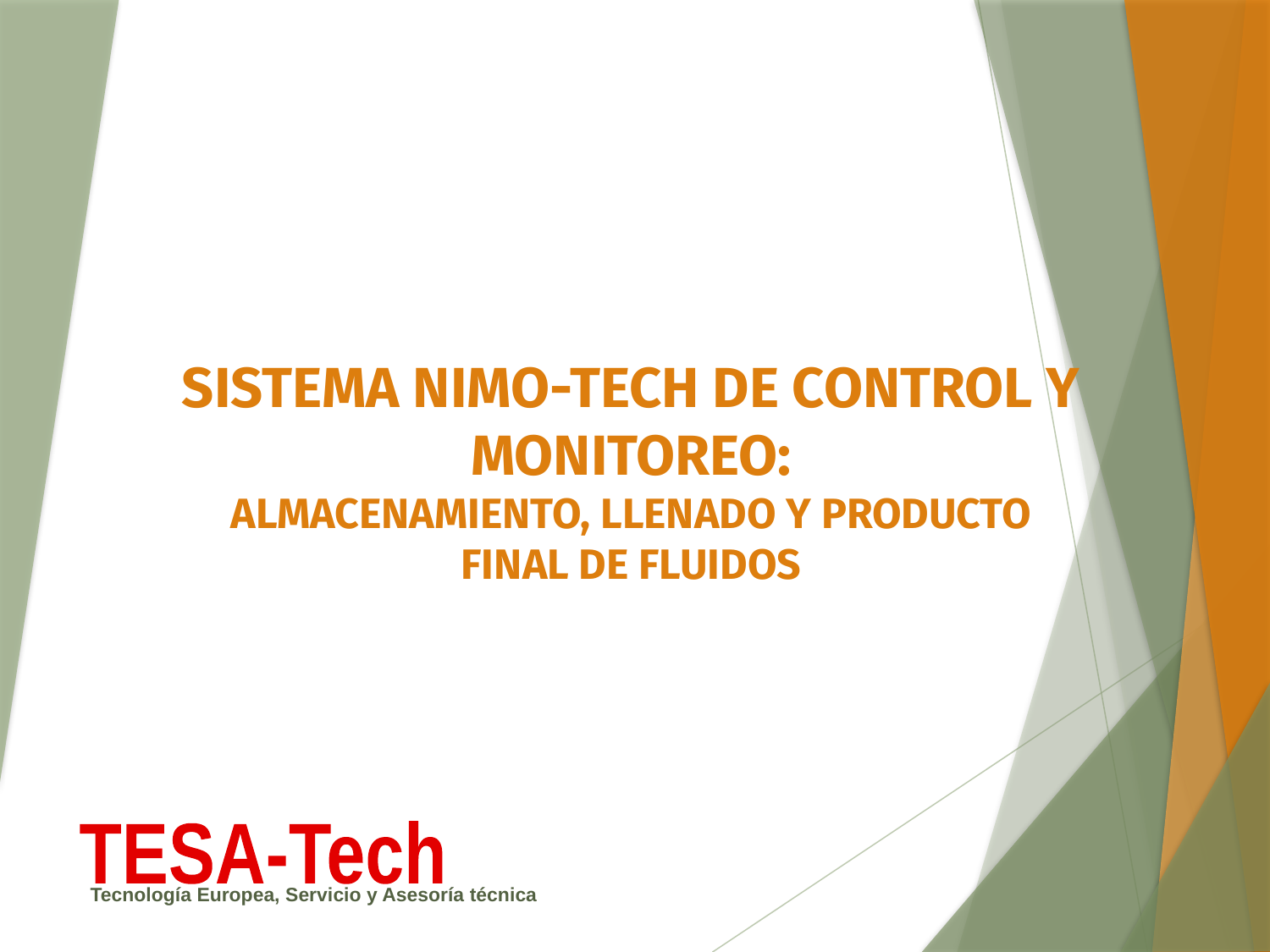

SISTEMA NIMO-TECH DE CONTROL Y MONITOREO:
ALMACENAMIENTO, LLENADO Y PRODUCTO FINAL DE FLUIDOS
TESA-Tech
Tecnología Europea, Servicio y Asesoría técnica